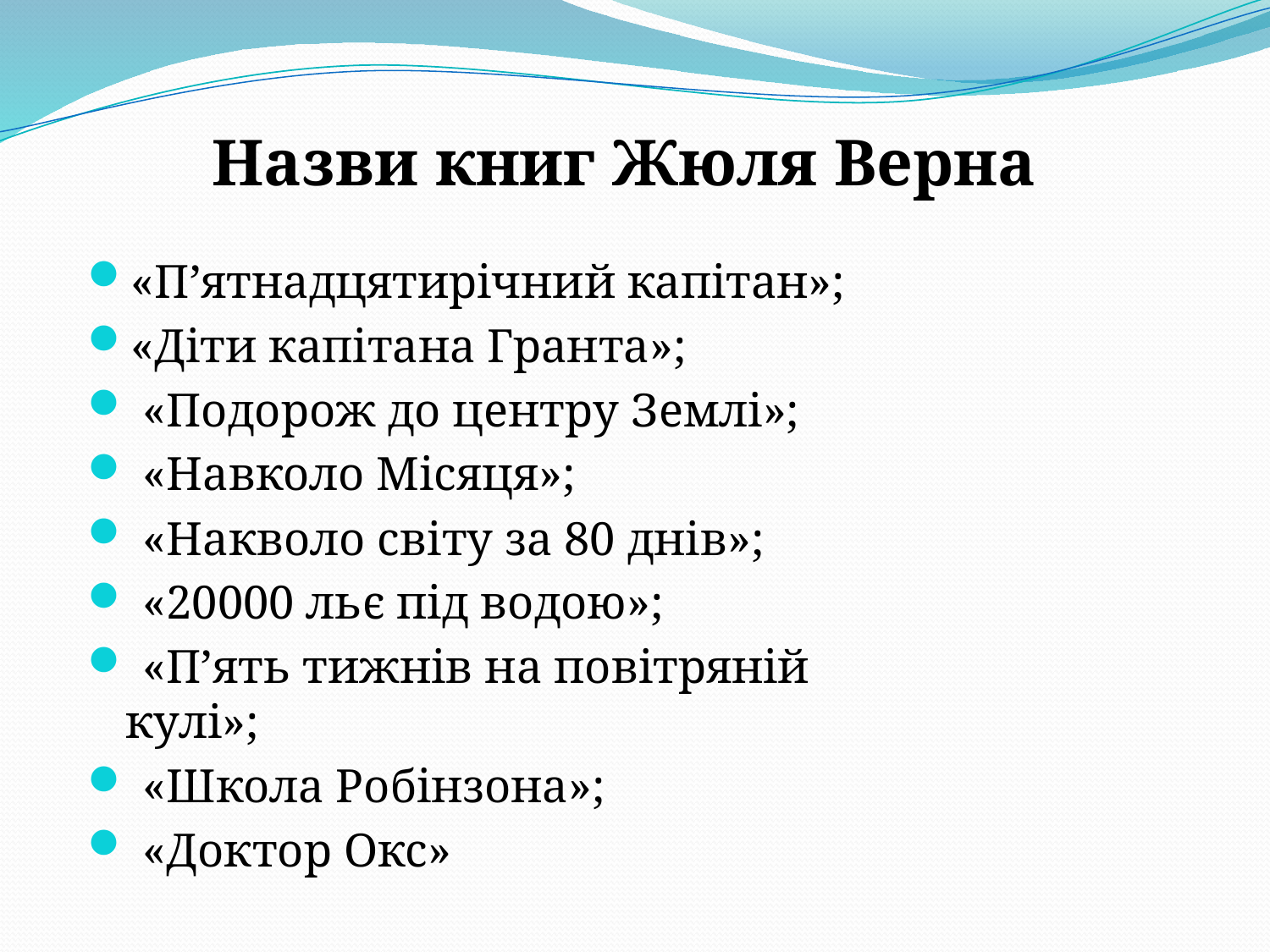

#
Назви книг Жюля Верна
«П’ятнадцятирічний капітан»;
«Діти капітана Гранта»;
 «Подорож до центру Землі»;
 «Навколо Місяця»;
 «Накволо світу за 80 днів»;
 «20000 льє під водою»;
 «П’ять тижнів на повітряній кулі»;
 «Школа Робінзона»;
 «Доктор Окс»